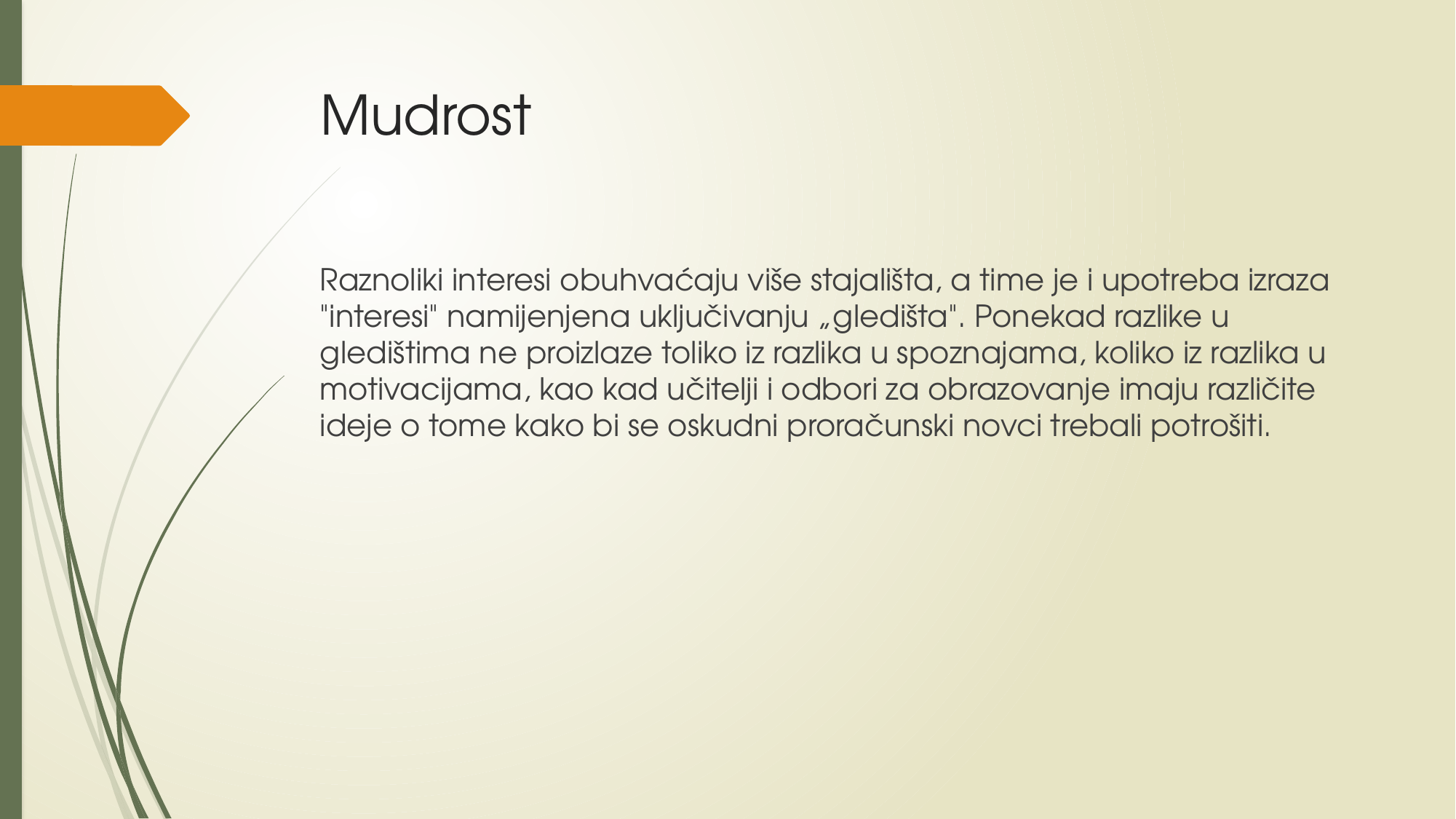

# Mudrost
Raznoliki interesi obuhvaćaju više stajališta, a time je i upotreba izraza "interesi" namijenjena uključivanju „gledišta". Ponekad razlike u gledištima ne proizlaze toliko iz razlika u spoznajama, koliko iz razlika u motivacijama, kao kad učitelji i odbori za obrazovanje imaju različite ideje o tome kako bi se oskudni proračunski novci trebali potrošiti.